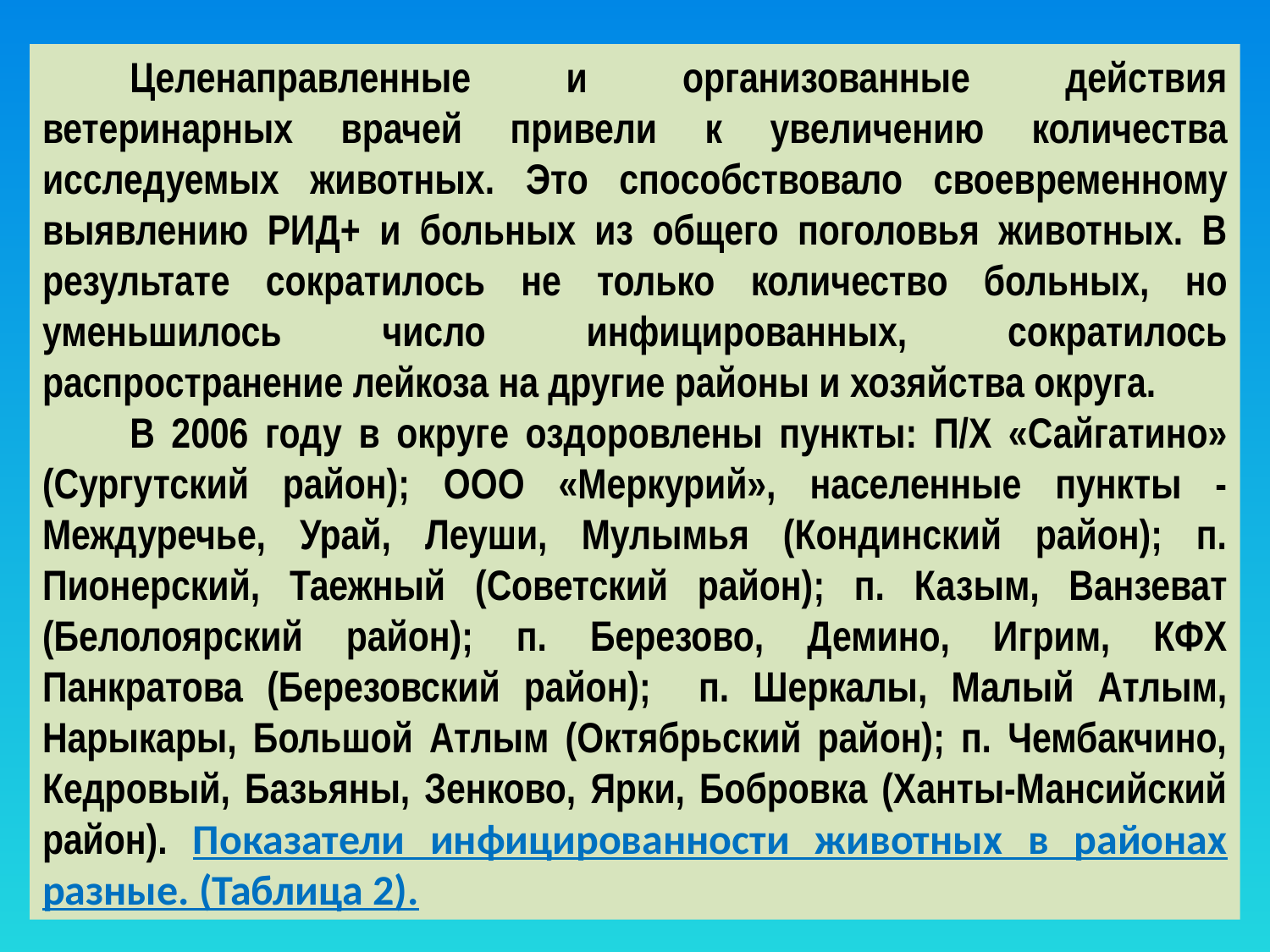

Целенаправленные и организованные действия ветеринарных врачей привели к увеличению количества исследуемых животных. Это способствовало своевременному выявлению РИД+ и больных из общего поголовья животных. В результате сократилось не только количество больных, но уменьшилось число инфицированных, сократилось распространение лейкоза на другие районы и хозяйства округа.
В 2006 году в округе оздоровлены пункты: П/Х «Сайгатино» (Сургутский район); ООО «Меркурий», населенные пункты - Междуречье, Урай, Леуши, Мулымья (Кондинский район); п. Пионерский, Таежный (Советский район); п. Казым, Ванзеват (Белолоярский район); п. Березово, Демино, Игрим, КФХ Панкратова (Березовский район);  п. Шеркалы, Малый Атлым, Нарыкары, Большой Атлым (Октябрьский район); п. Чембакчино, Кедровый, Базьяны, Зенково, Ярки, Бобровка (Ханты-Мансийский район). Показатели инфицированности животных в районах разные. (Таблица 2).